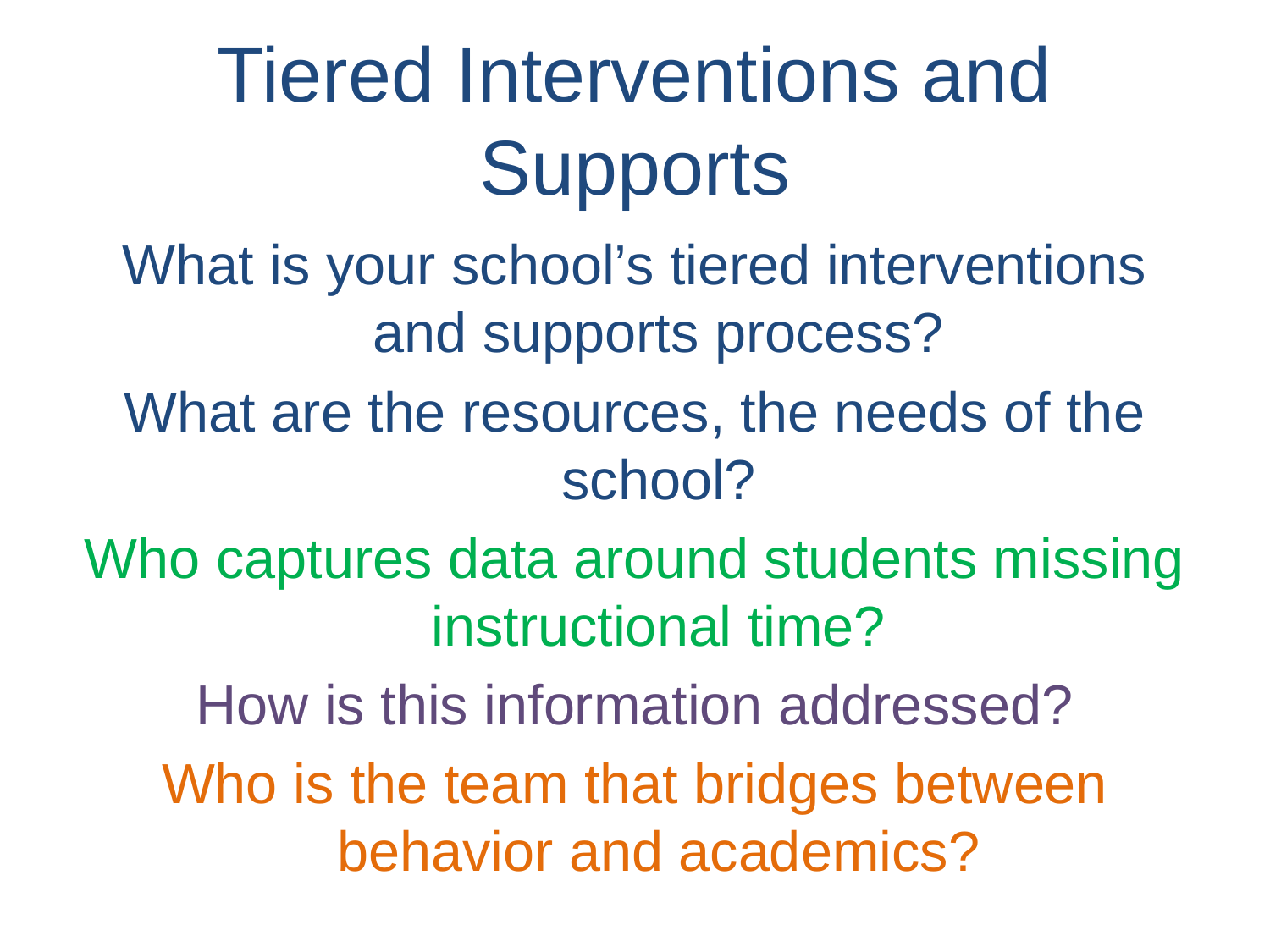

# Tiered Interventions and Supports
What is your school’s tiered interventions and supports process?
What are the resources, the needs of the school?
Who captures data around students missing instructional time?
How is this information addressed?
Who is the team that bridges between behavior and academics?